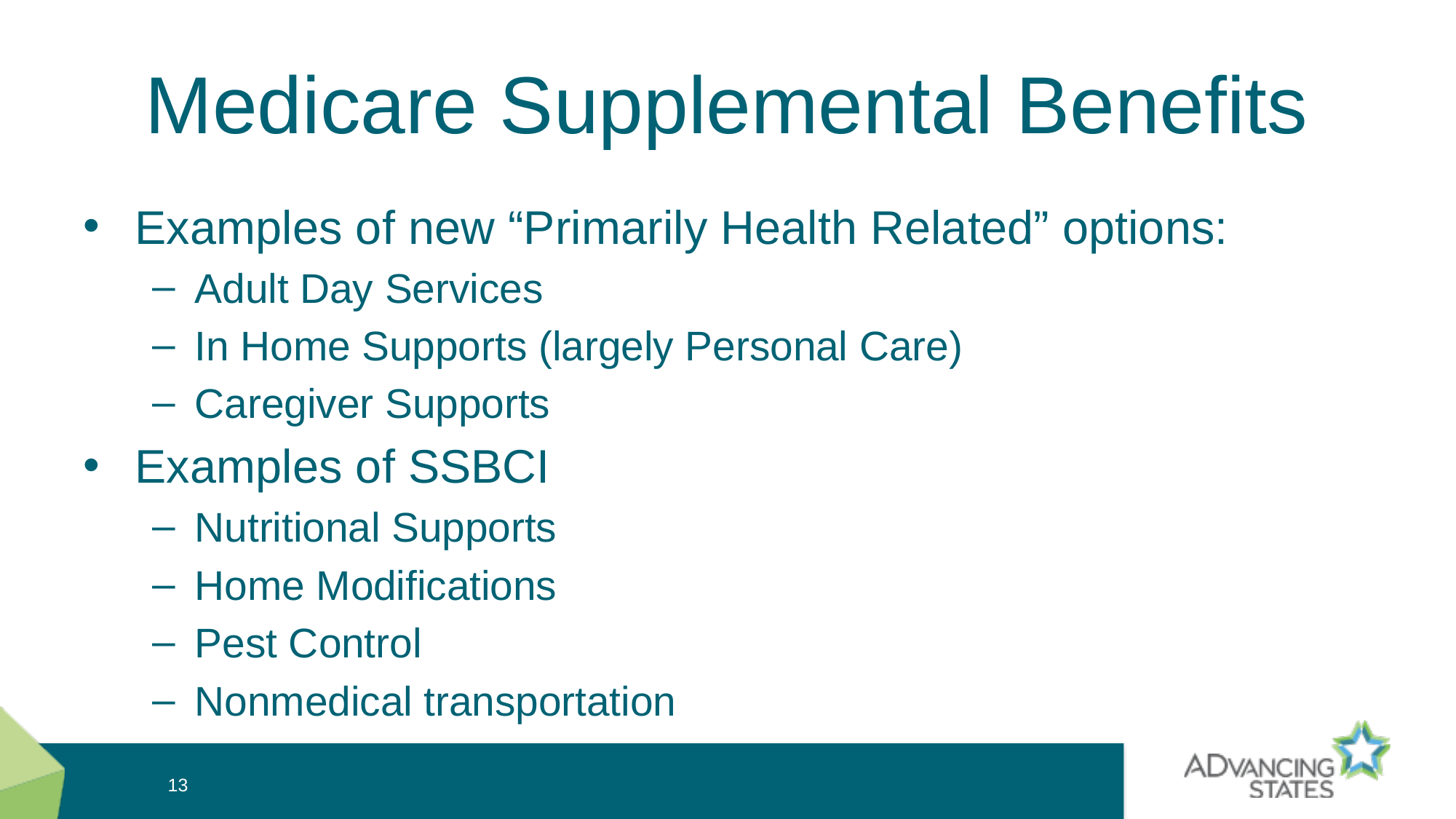

# Medicare Supplemental Benefits
Examples of new “Primarily Health Related” options:
Adult Day Services
In Home Supports (largely Personal Care)
Caregiver Supports
Examples of SSBCI
Nutritional Supports
Home Modifications
Pest Control
Nonmedical transportation

13